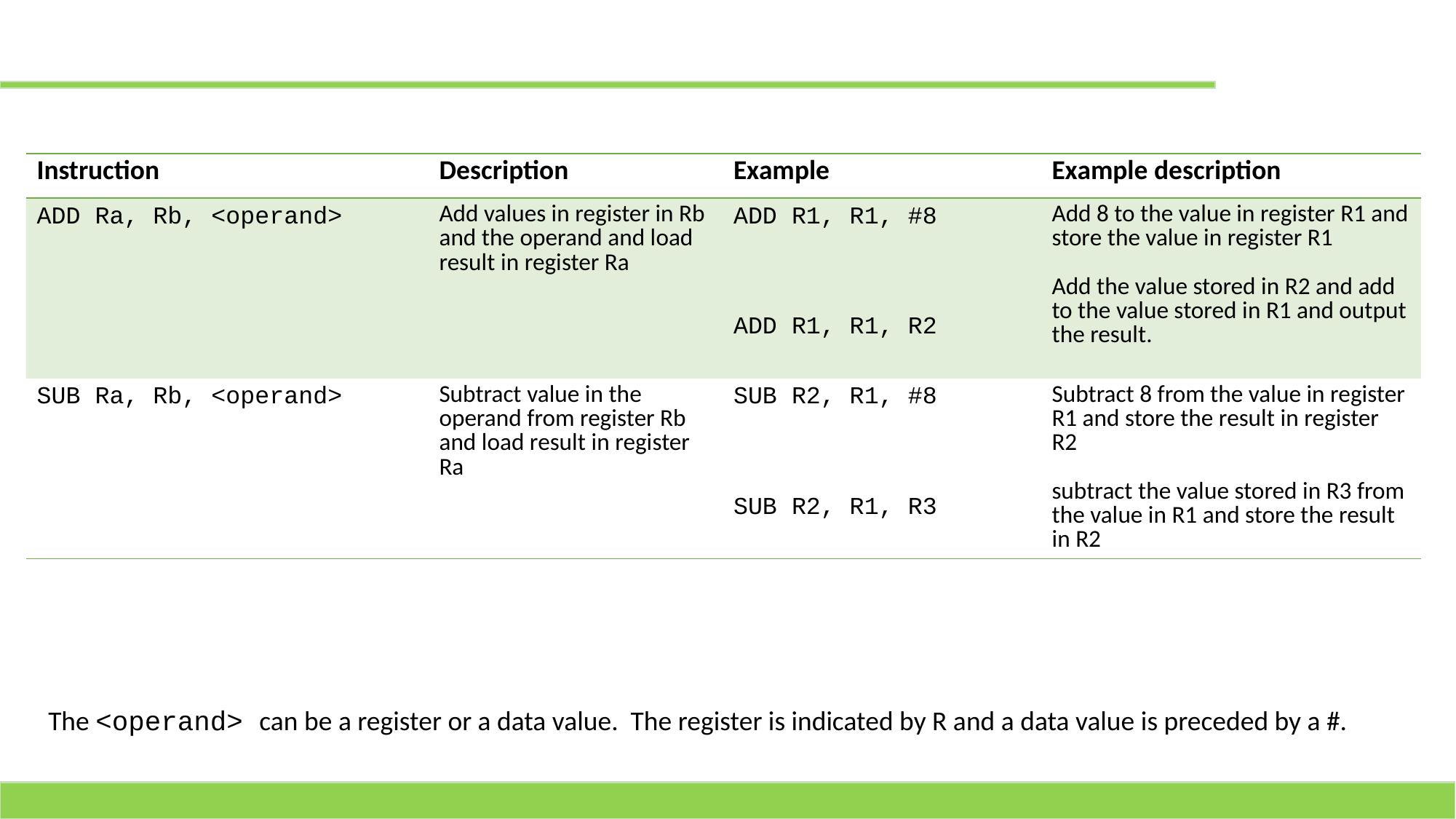

# Assembler instructions: Arithmetic operations (AQA instruction set)
| Instruction | Description | Example | Example description |
| --- | --- | --- | --- |
| ADD Ra, Rb, <operand> | Add values in register in Rb and the operand and load result in register Ra | ADD R1, R1, #8 ADD R1, R1, R2 | Add 8 to the value in register R1 and store the value in register R1 Add the value stored in R2 and add to the value stored in R1 and output the result. |
| SUB Ra, Rb, <operand> | Subtract value in the operand from register Rb and load result in register Ra | SUB R2, R1, #8 SUB R2, R1, R3 | Subtract 8 from the value in register R1 and store the result in register R2 subtract the value stored in R3 from the value in R1 and store the result in R2 |
The <operand> can be a register or a data value.  The register is indicated by R and a data value is preceded by a #.